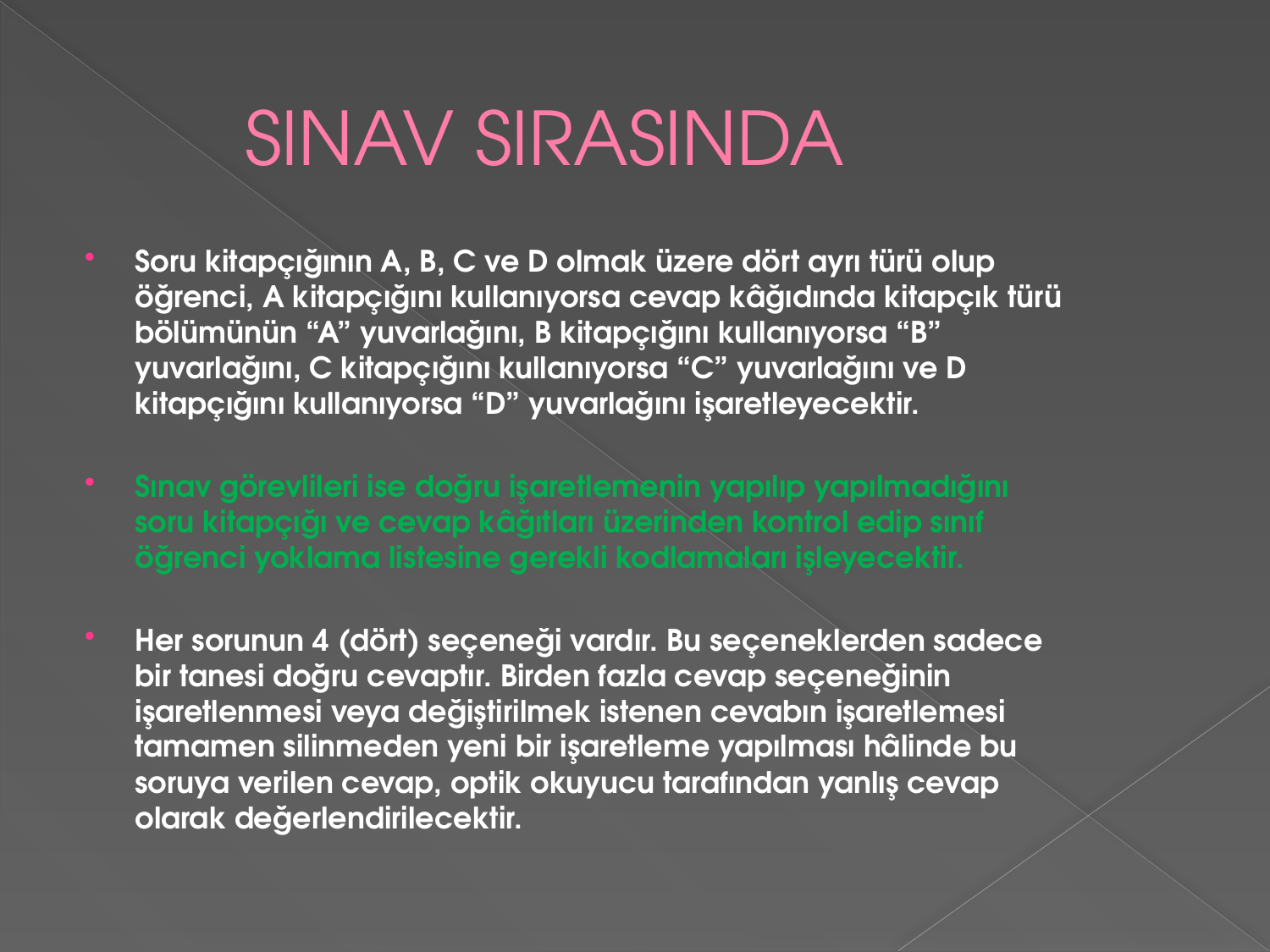

# SINAV SIRASINDA
Soru kitapçığının A, B, C ve D olmak üzere dört ayrı türü olup öğrenci, A kitapçığını kullanıyorsa cevap kâğıdında kitapçık türü bölümünün “A” yuvarlağını, B kitapçığını kullanıyorsa “B” yuvarlağını, C kitapçığını kullanıyorsa “C” yuvarlağını ve D kitapçığını kullanıyorsa “D” yuvarlağını işaretleyecektir.

Sınav görevlileri ise doğru işaretlemenin yapılıp yapılmadığını soru kitapçığı ve cevap kâğıtları üzerinden kontrol edip sınıf öğrenci yoklama listesine gerekli kodlamaları işleyecektir.

Her sorunun 4 (dört) seçeneği vardır. Bu seçeneklerden sadece bir tanesi doğru cevaptır. Birden fazla cevap seçeneğinin işaretlenmesi veya değiştirilmek istenen cevabın işaretlemesi tamamen silinmeden yeni bir işaretleme yapılması hâlinde bu soruya verilen cevap, optik okuyucu tarafından yanlış cevap olarak değerlendirilecektir.